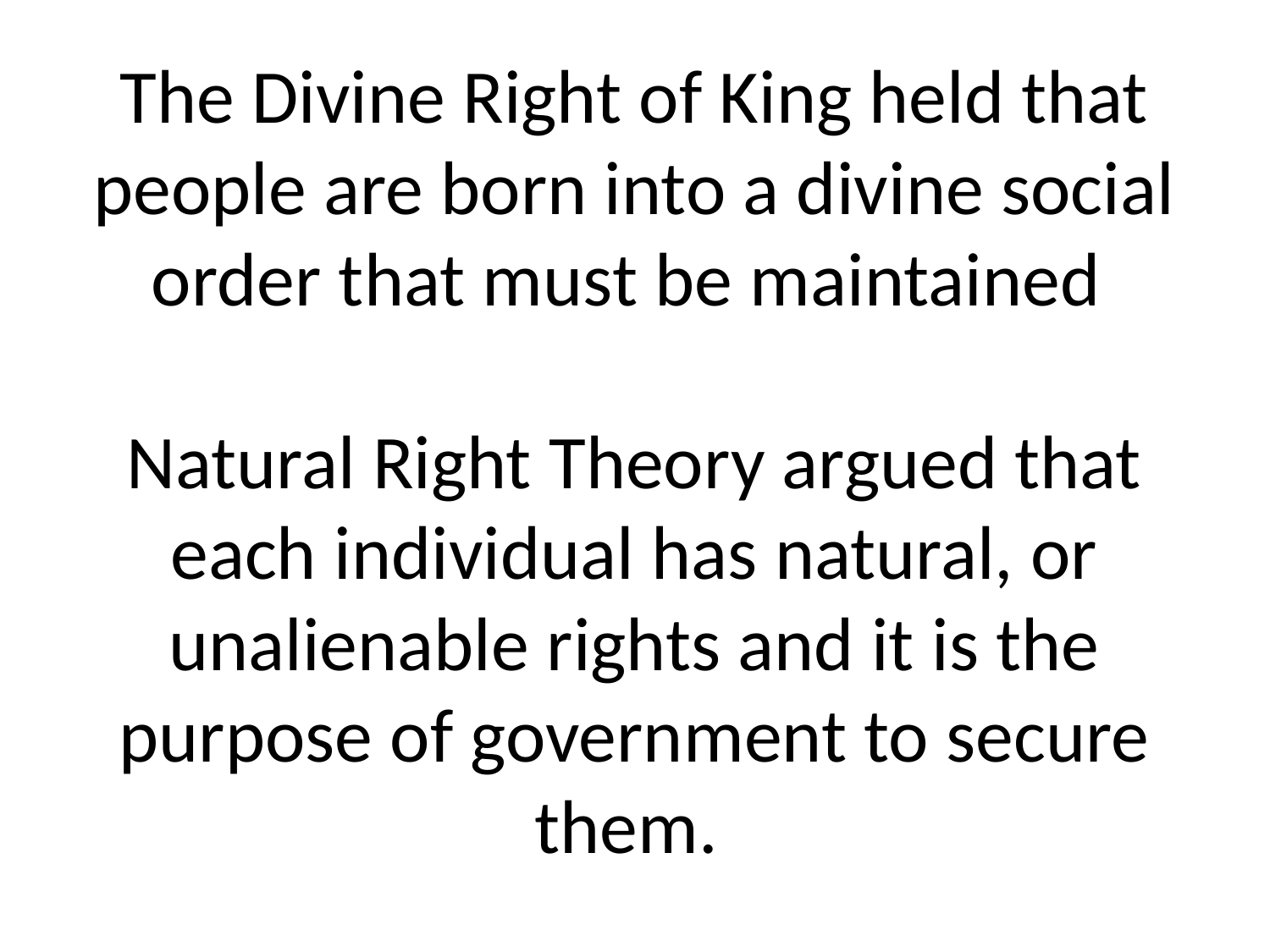

# The Divine Right of King held that people are born into a divine social order that must be maintained Natural Right Theory argued that each individual has natural, or unalienable rights and it is the purpose of government to secure them.